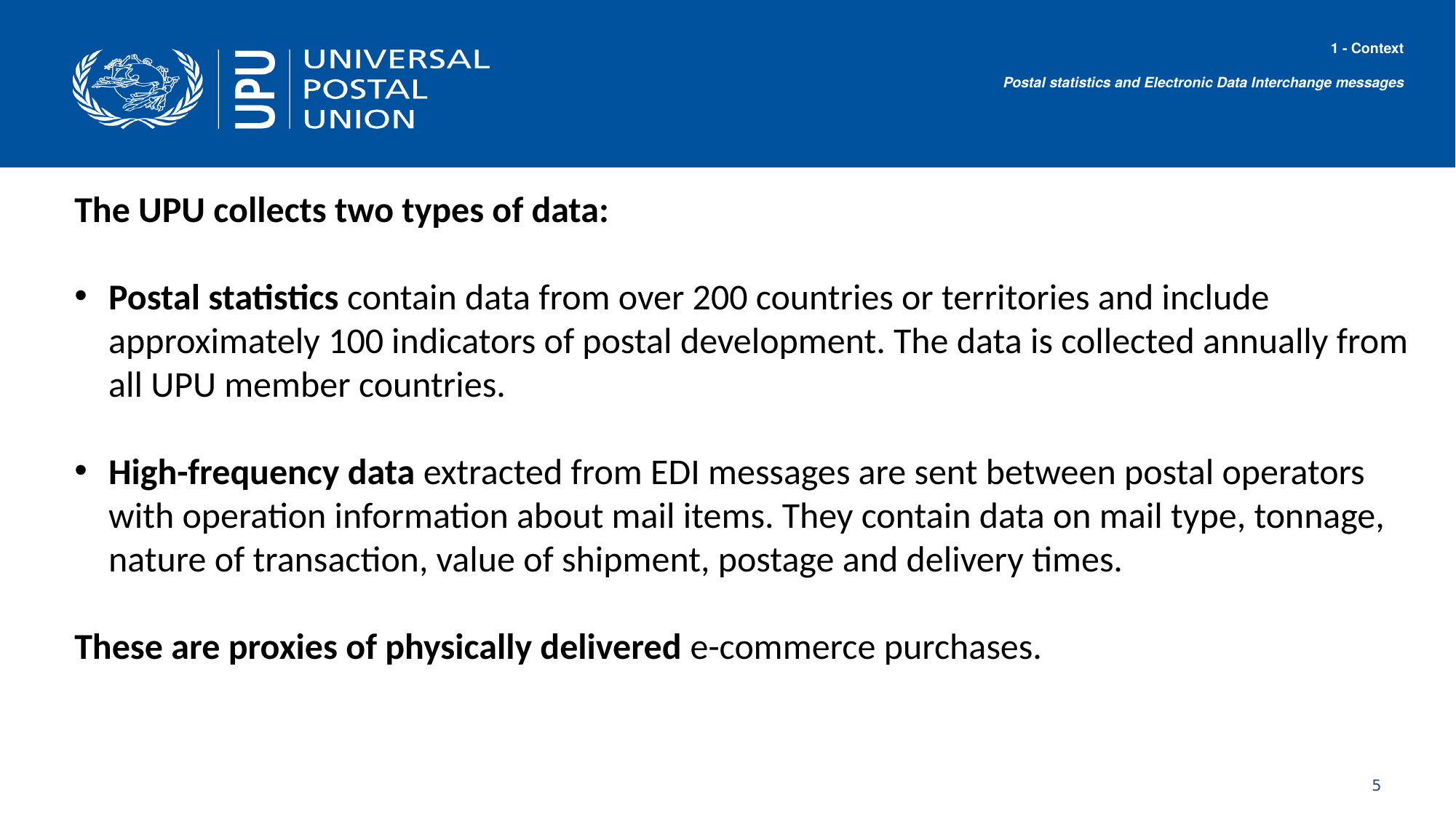

# 1 - Context Postal statistics and Electronic Data Interchange messages
The UPU collects two types of data:

Postal statistics contain data from over 200 countries or territories and include approximately 100 indicators of postal development. The data is collected annually from all UPU member countries.

High-frequency data extracted from EDI messages are sent between postal operators with operation information about mail items. They contain data on mail type, tonnage, nature of transaction, value of shipment, postage and delivery times.

These are proxies of physically delivered e-commerce purchases.